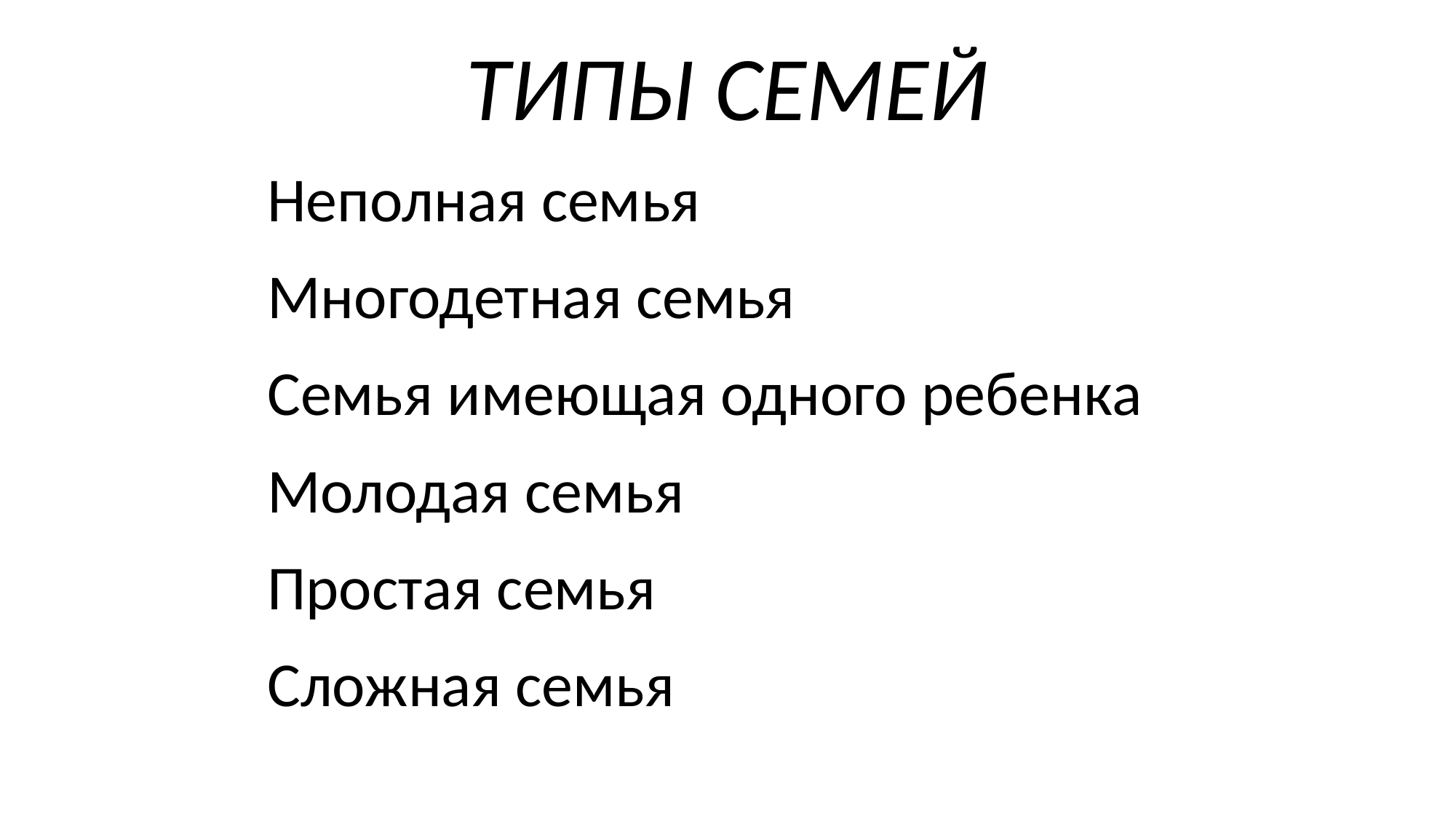

# ТИПЫ СЕМЕЙ
Неполная семья
Многодетная семья
Семья имеющая одного ребенка
Молодая семья
Простая семья
Сложная семья